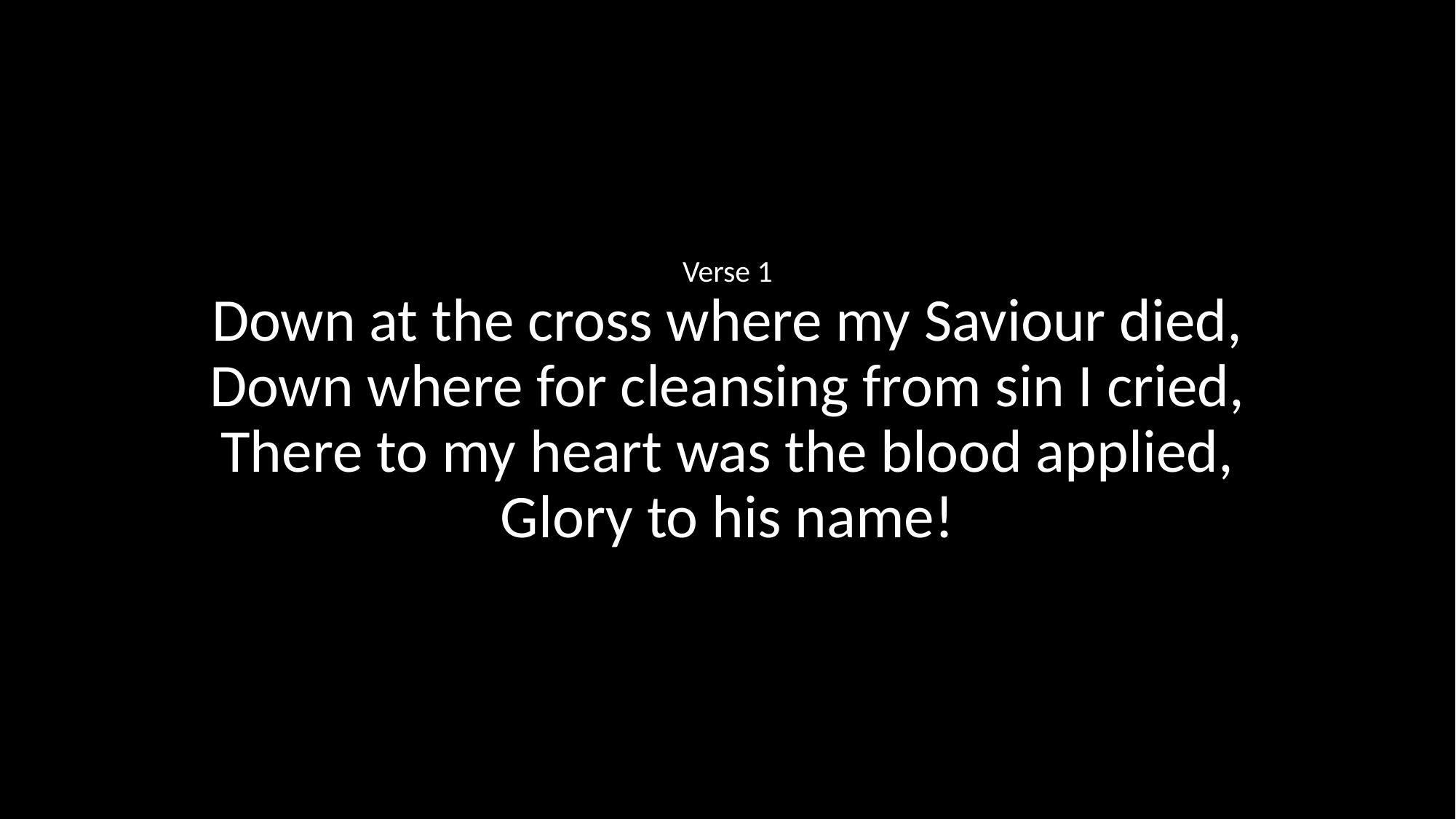

Verse 1
Down at the cross where my Saviour died,
Down where for cleansing from sin I cried,
There to my heart was the blood applied,
Glory to his name!